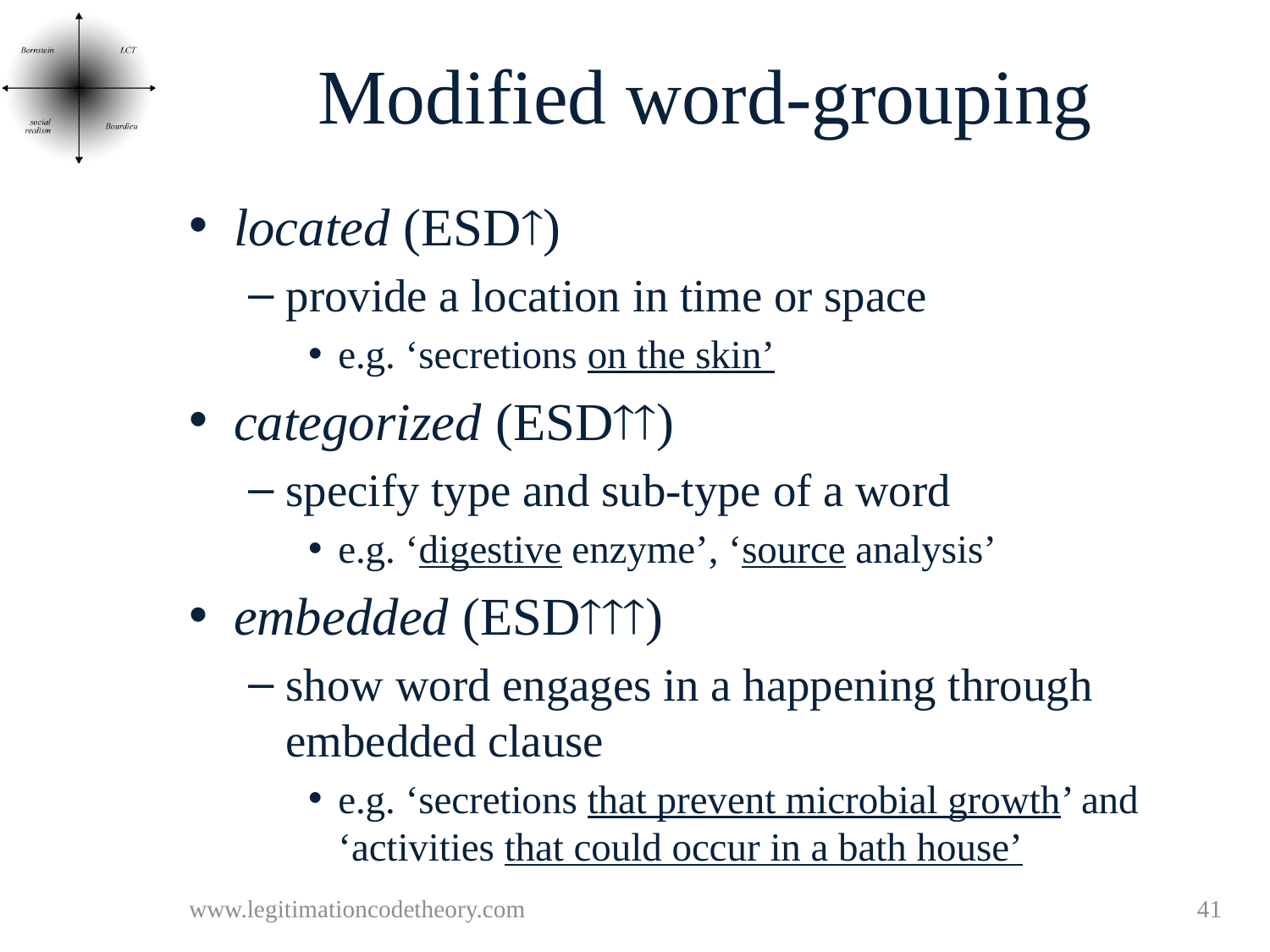

# Modified word-grouping

located (ESD↑)
provide a location in time or space
e.g. ‘secretions on the skin’
categorized (ESD↑↑)
specify type and sub-type of a word
e.g. ‘digestive enzyme’, ‘source analysis’
embedded (ESD↑↑↑)
show word engages in a happening through embedded clause
e.g. ‘secretions that prevent microbial growth’ and ‘activities that could occur in a bath house’
www.legitimationcodetheory.com
41